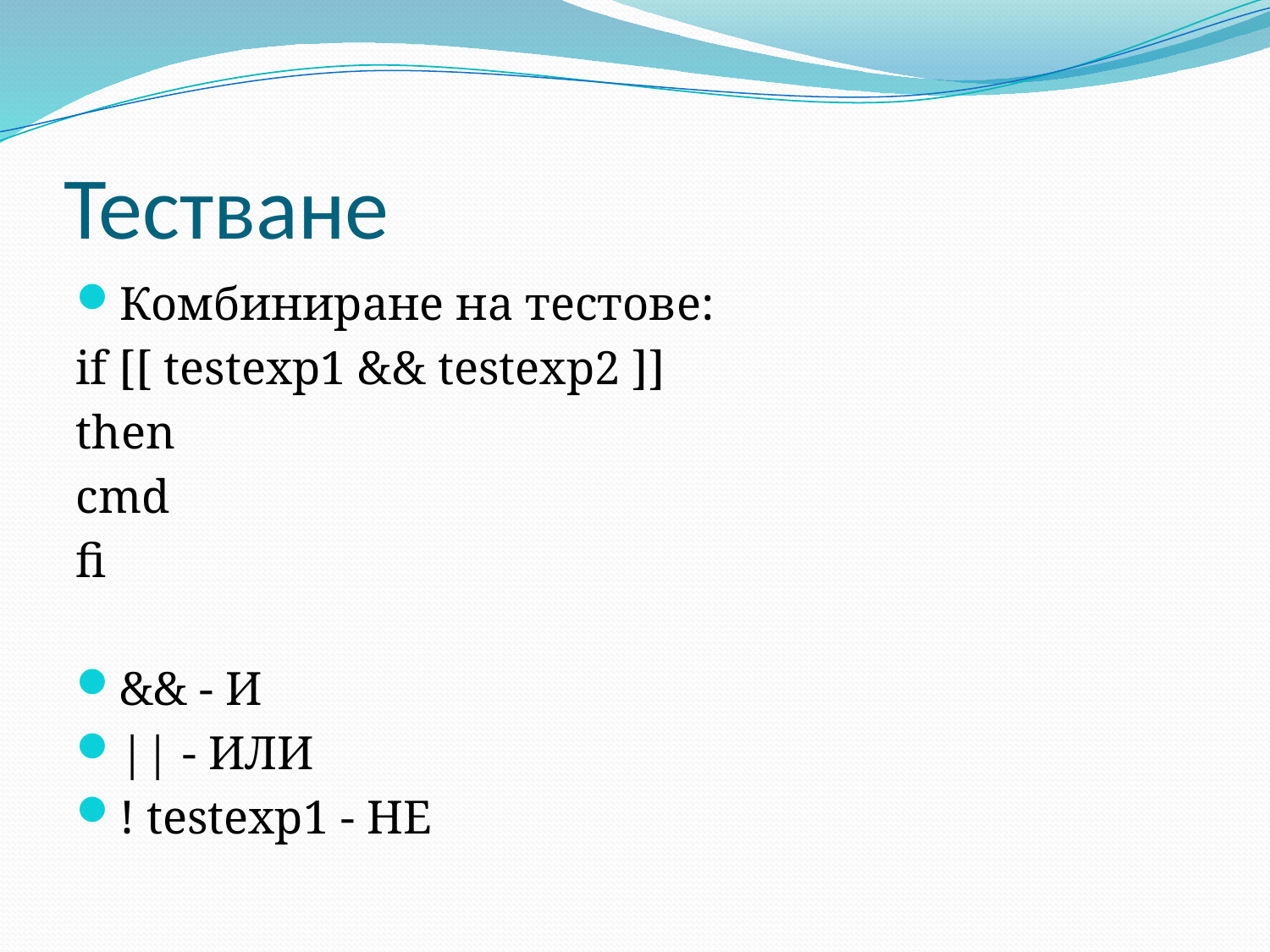

# Тестване
Комбиниране на тестове:
if [[ testexp1 && testexp2 ]]
then
cmd
fi

&& - И
|| - ИЛИ
! testexp1 - НЕ